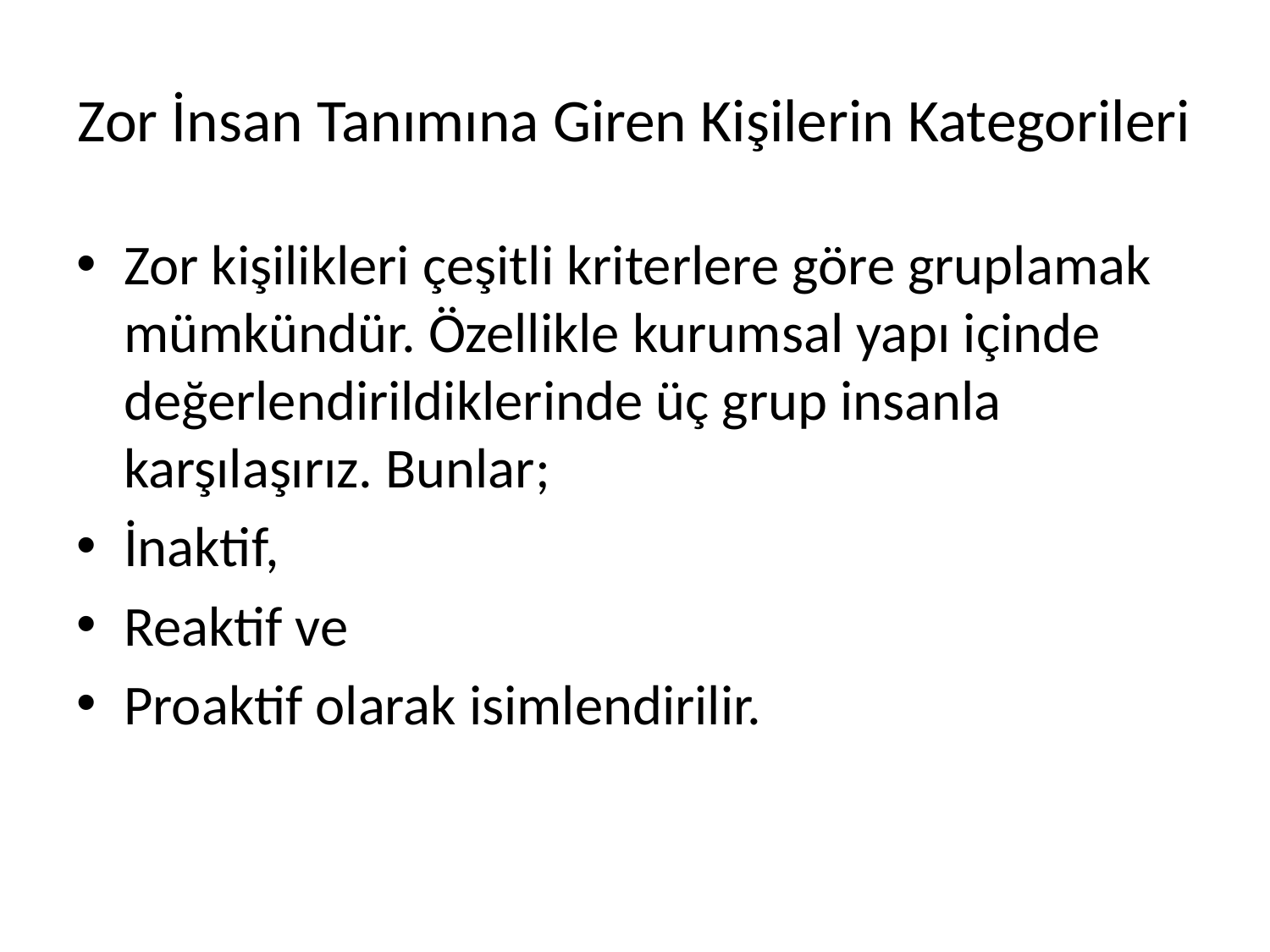

# Zor İnsan Tanımına Giren Kişilerin Kategorileri
Zor kişilikleri çeşitli kriterlere göre gruplamak mümkündür. Özellikle kurumsal yapı içinde değerlendirildiklerinde üç grup insanla karşılaşırız. Bunlar;
İnaktif,
Reaktif ve
Proaktif olarak isimlendirilir.